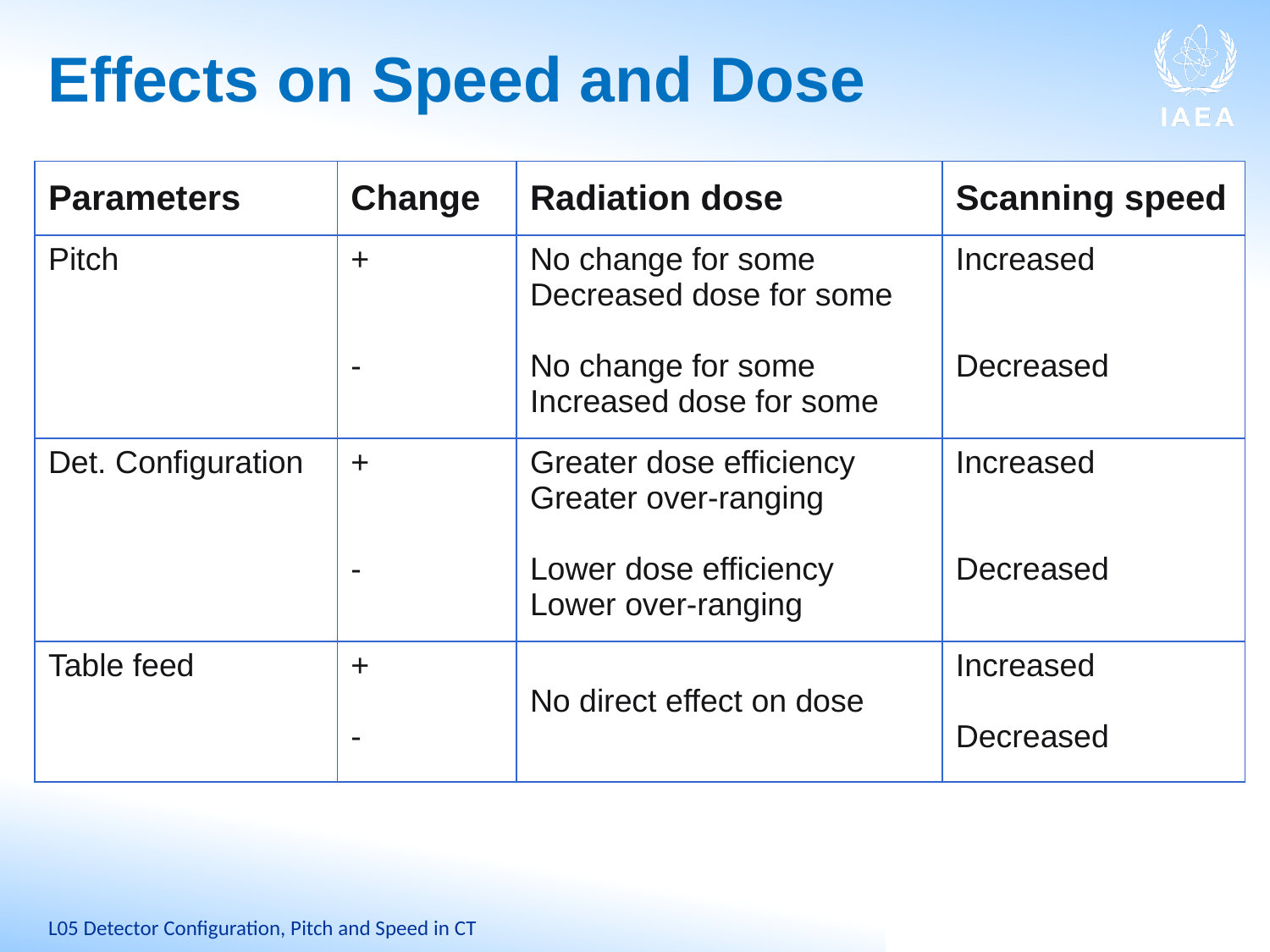

# Effects on Speed and Dose
| Parameters | Change | Radiation dose | Scanning speed |
| --- | --- | --- | --- |
| Pitch | + - | No change for some Decreased dose for some No change for some Increased dose for some | Increased Decreased |
| Det. Configuration | + - | Greater dose efficiency Greater over-ranging Lower dose efficiency Lower over-ranging | Increased Decreased |
| Table feed | + - | No direct effect on dose | Increased Decreased |